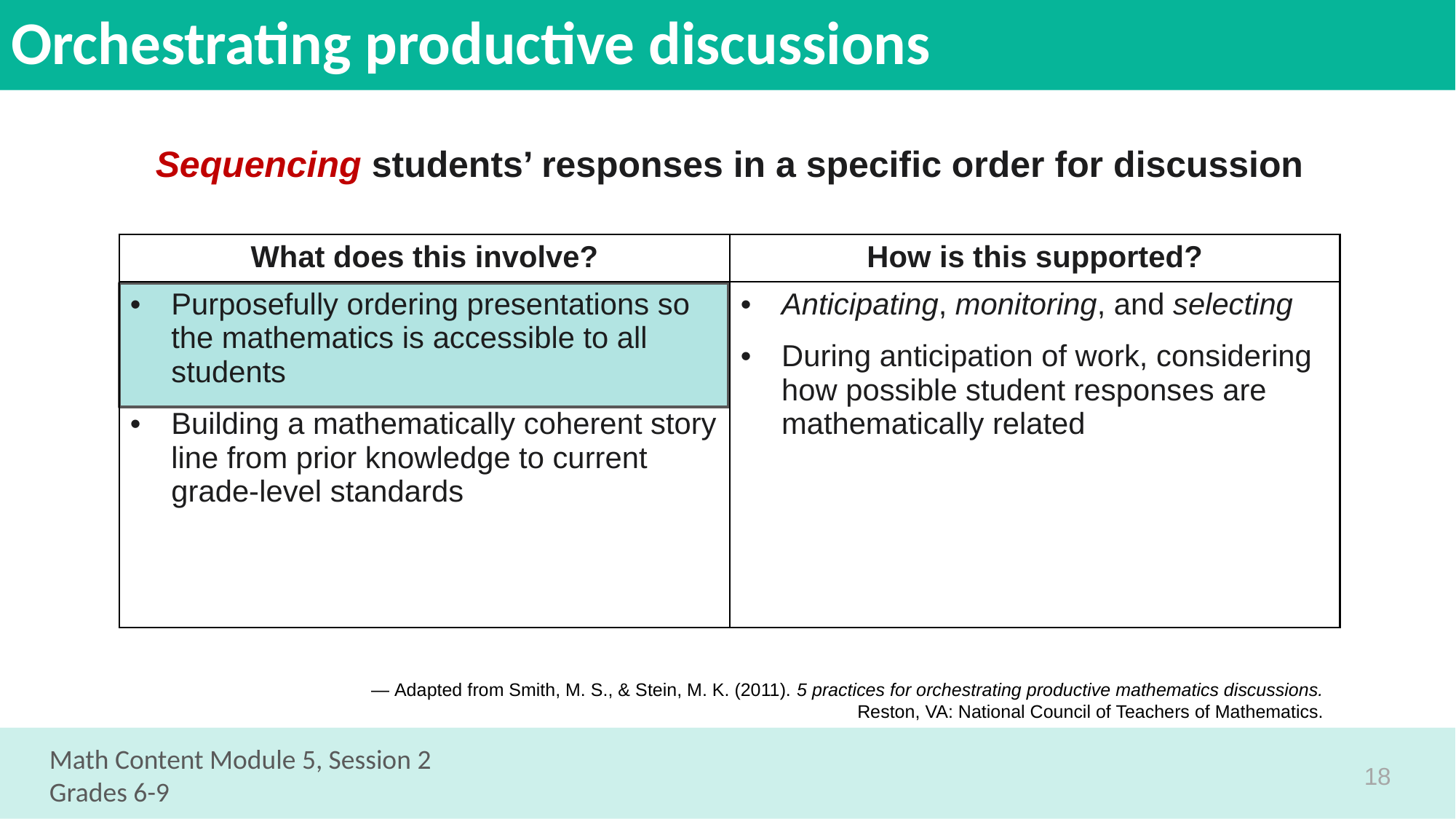

# Orchestrating productive discussions
| Sequencing students’ responses in a specific order for discussion |  |
| --- | --- |
| What does this involve? | How is this supported? |
| Purposefully ordering presentations so the mathematics is accessible to all students Building a mathematically coherent story line from prior knowledge to current grade-level standards | Anticipating, monitoring, and selecting During anticipation of work, considering how possible student responses are mathematically related |

— Adapted from Smith, M. S., & Stein, M. K. (2011). 5 practices for orchestrating productive mathematics discussions.
Reston, VA: National Council of Teachers of Mathematics.
Math Content Module 5, Session 2
Grades 6-9
18